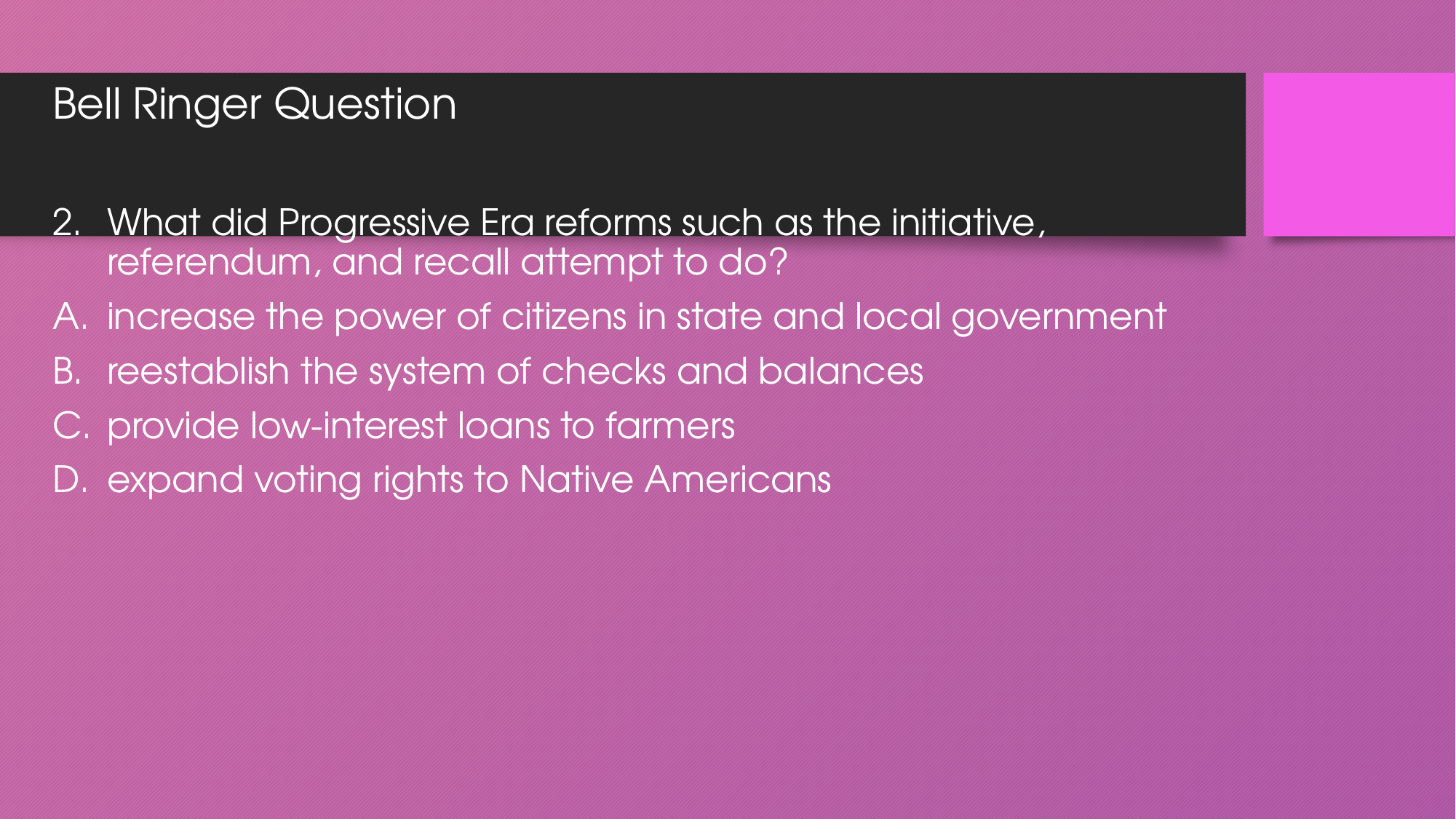

Bell Ringer Question

What did Progressive Era reforms such as the initiative, referendum, and recall attempt to do?
increase the power of citizens in state and local government
reestablish the system of checks and balances
provide low-interest loans to farmers
expand voting rights to Native Americans